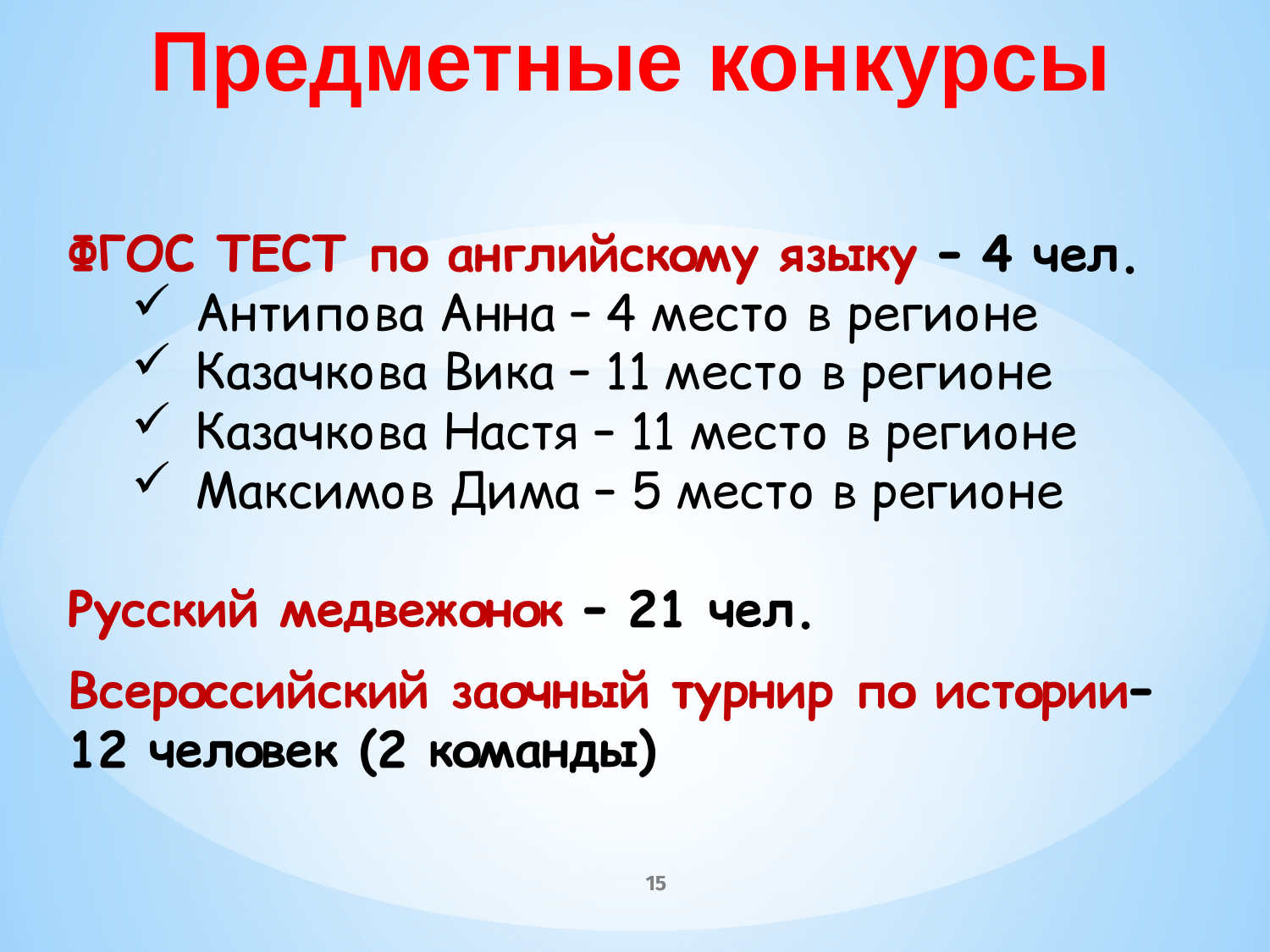

Предметные конкурсы
ФГОС ТЕСТ по английскому языку – 4 чел.
Антипова Анна – 4 место в регионе
Казачкова Вика – 11 место в регионе
Казачкова Настя – 11 место в регионе
Максимов Дима – 5 место в регионе
Русский медвежонок – 21 чел.

Всероссийский заочный турнир по истории– 12 человек (2 команды)
15